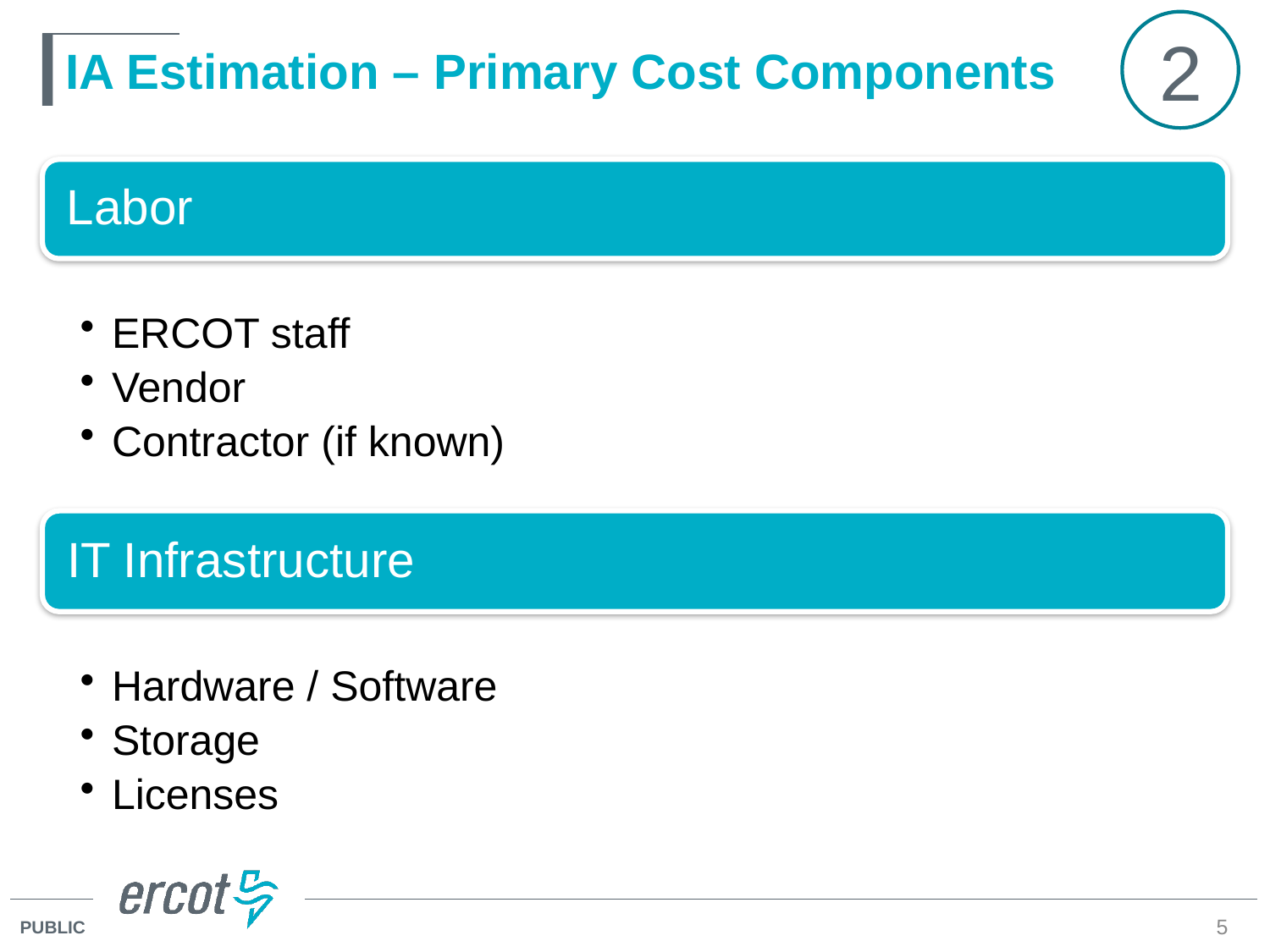

2
# IA Estimation – Primary Cost Components
Labor

ERCOT staff
Vendor
Contractor (if known)

IT Infrastructure

Hardware / Software
Storage
Licenses
5